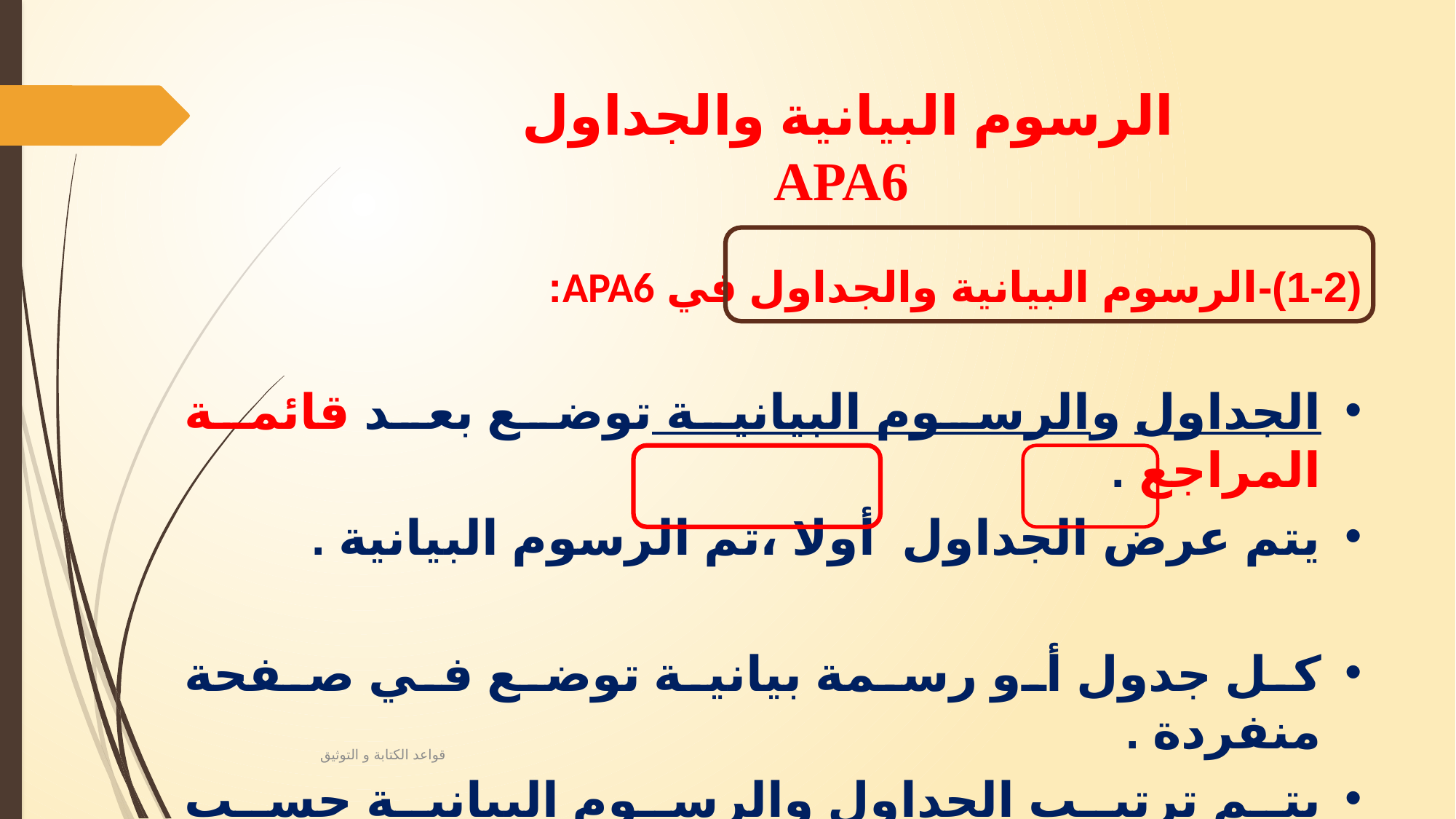

# الرسوم البيانية والجداول APA6

(1-2)-الرسوم البيانية والجداول في APA6:

الجداول والرسوم البيانية توضع بعد قائمة المراجع .
يتم عرض الجداول  أولا ،ثم الرسوم البيانية .

كل جدول أو رسمة بيانية توضع في صفحة منفردة .
يتم ترتيب الجداول والرسوم البيانية حسب ترتيبها في النص .

قواعد الكتابة و التوثيق